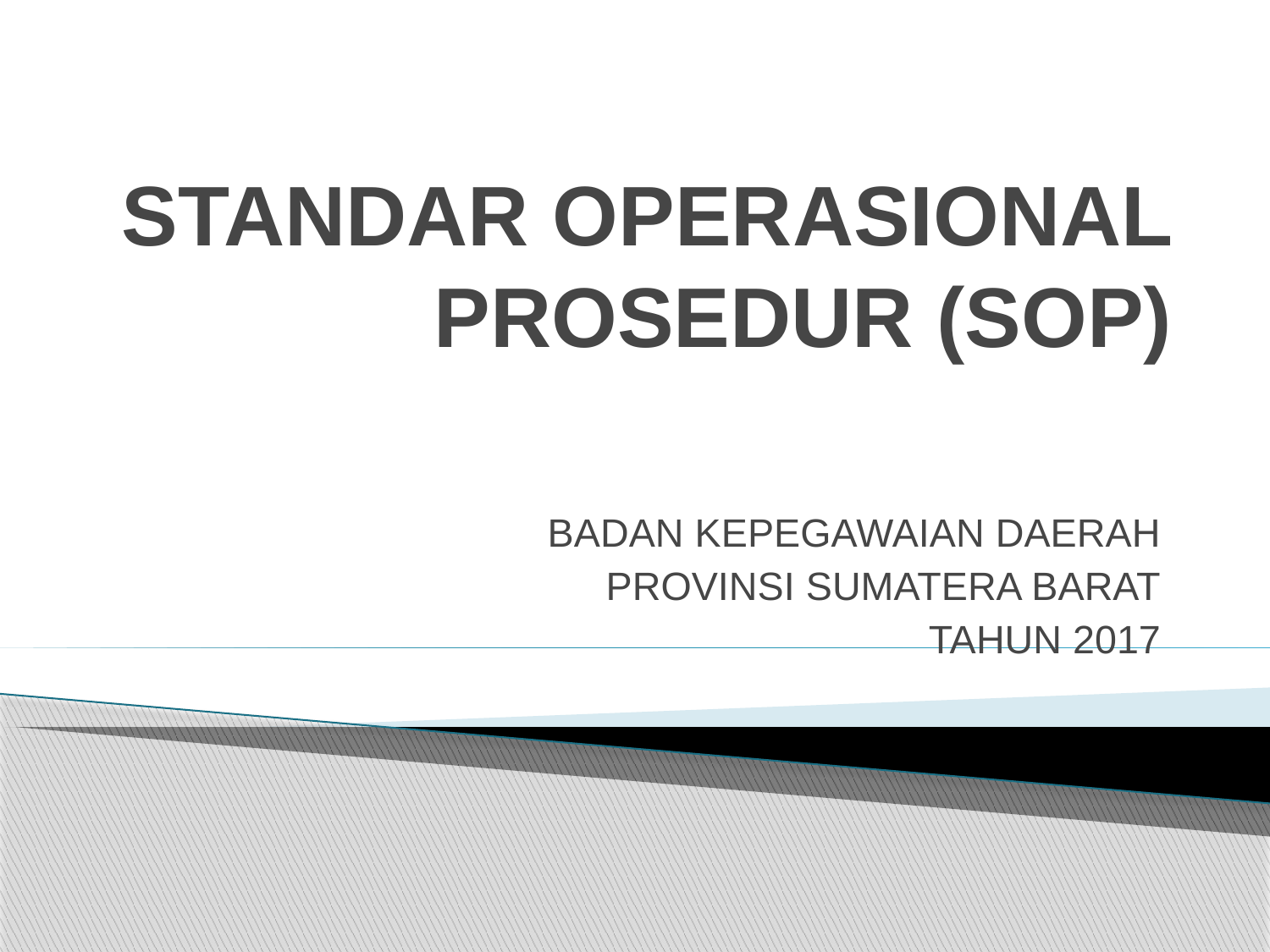

# STANDAR OPERASIONAL PROSEDUR (SOP)
BADAN KEPEGAWAIAN DAERAH
PROVINSI SUMATERA BARAT
TAHUN 2017